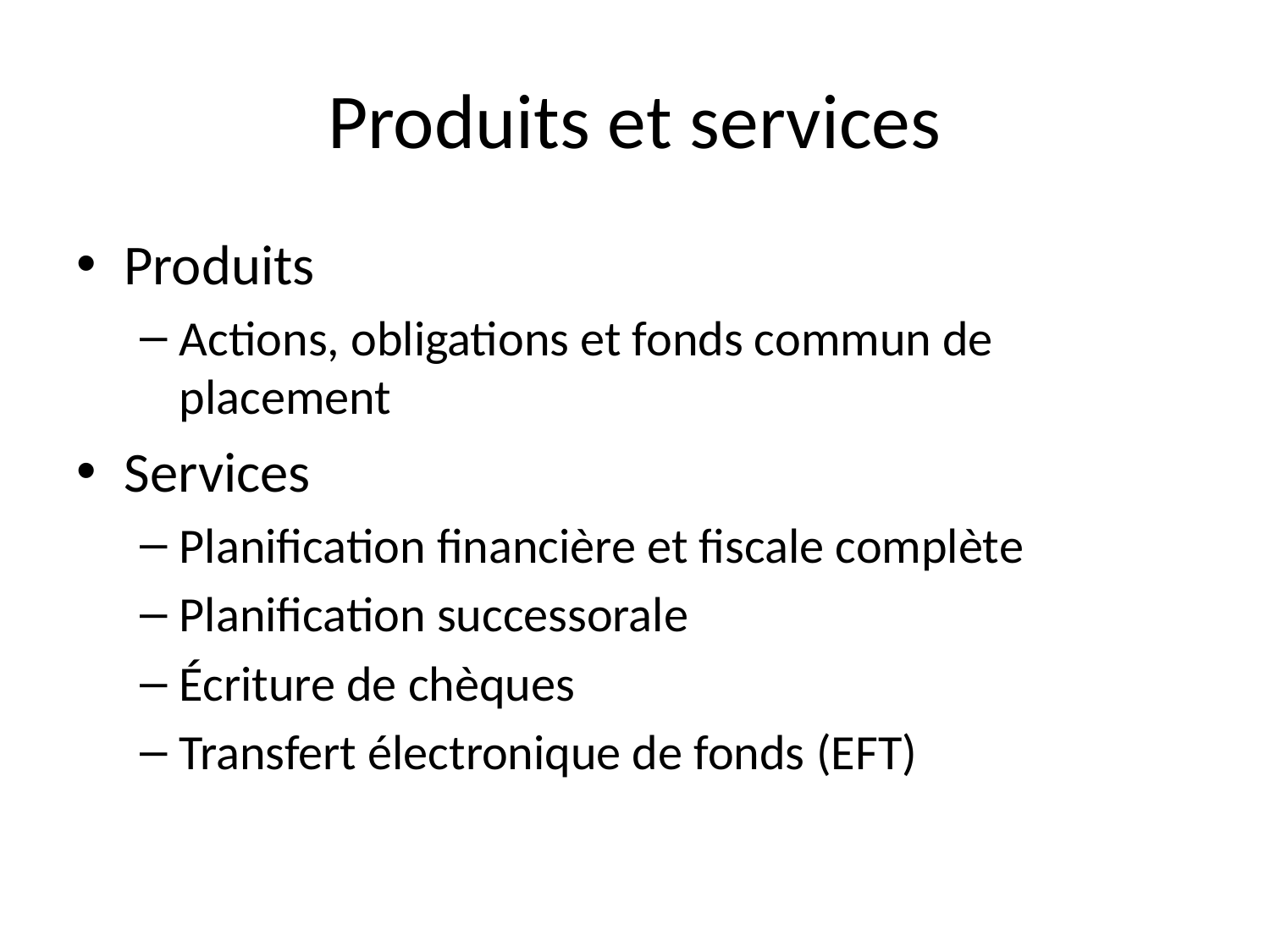

# Produits et services
Produits
Actions, obligations et fonds commun de placement
Services
Planification financière et fiscale complète
Planification successorale
Écriture de chèques
Transfert électronique de fonds (EFT)